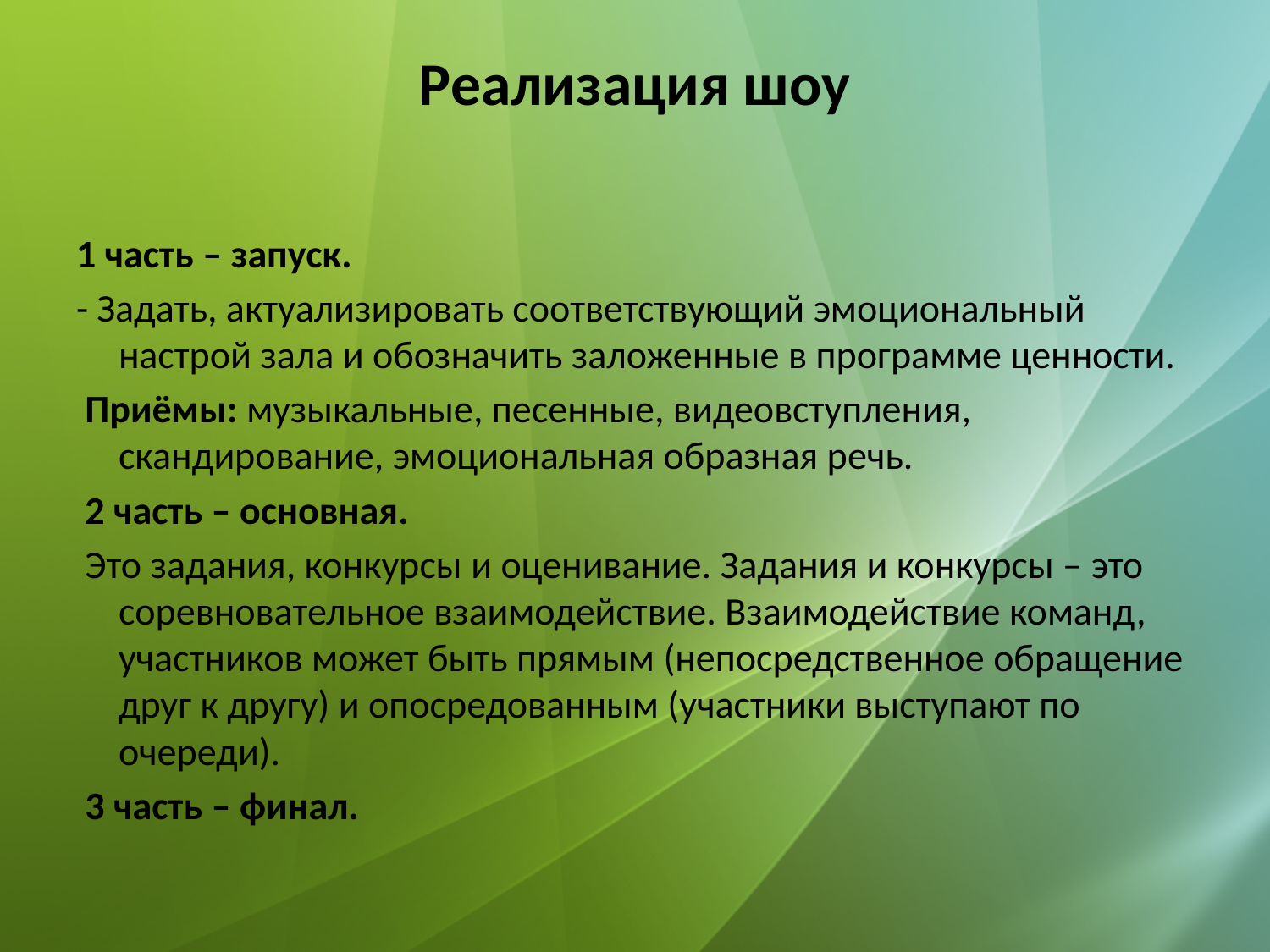

# Реализация шоу
1 часть – запуск.
- Задать, актуализировать соответствующий эмоциональный настрой зала и обозначить заложенные в программе ценности.
 Приёмы: музыкальные, песенные, видеовступления, скандирование, эмоциональная образная речь.
 2 часть – основная.
 Это задания, конкурсы и оценивание. Задания и конкурсы – это соревновательное взаимодействие. Взаимодействие команд, участников может быть прямым (непосредственное обращение друг к другу) и опосредованным (участники выступают по очереди).
 3 часть – финал.